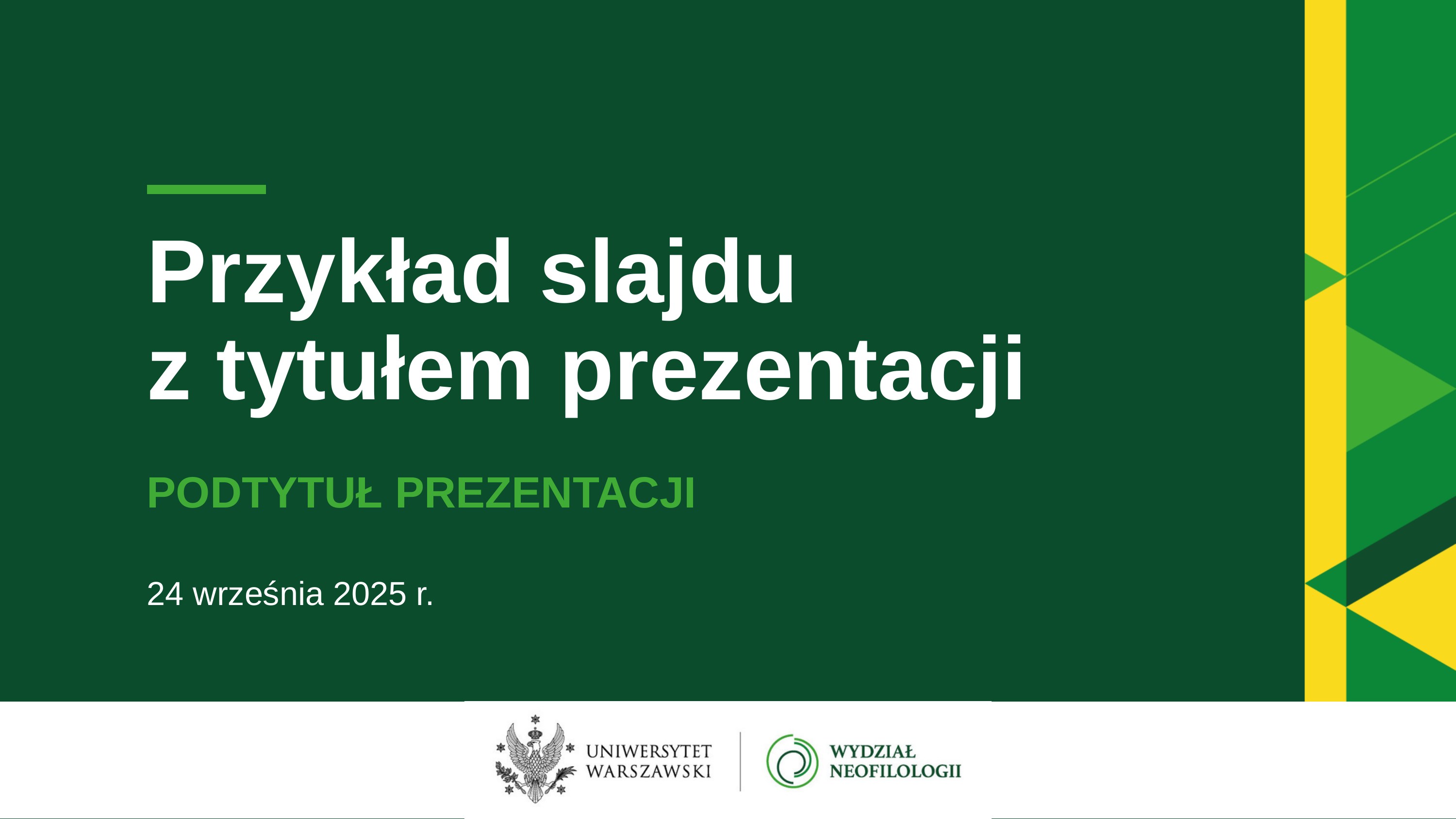

Przykład slajdu
z tytułem prezentacji
PODTYTUŁ PREZENTACJI
24 września 2025 r.